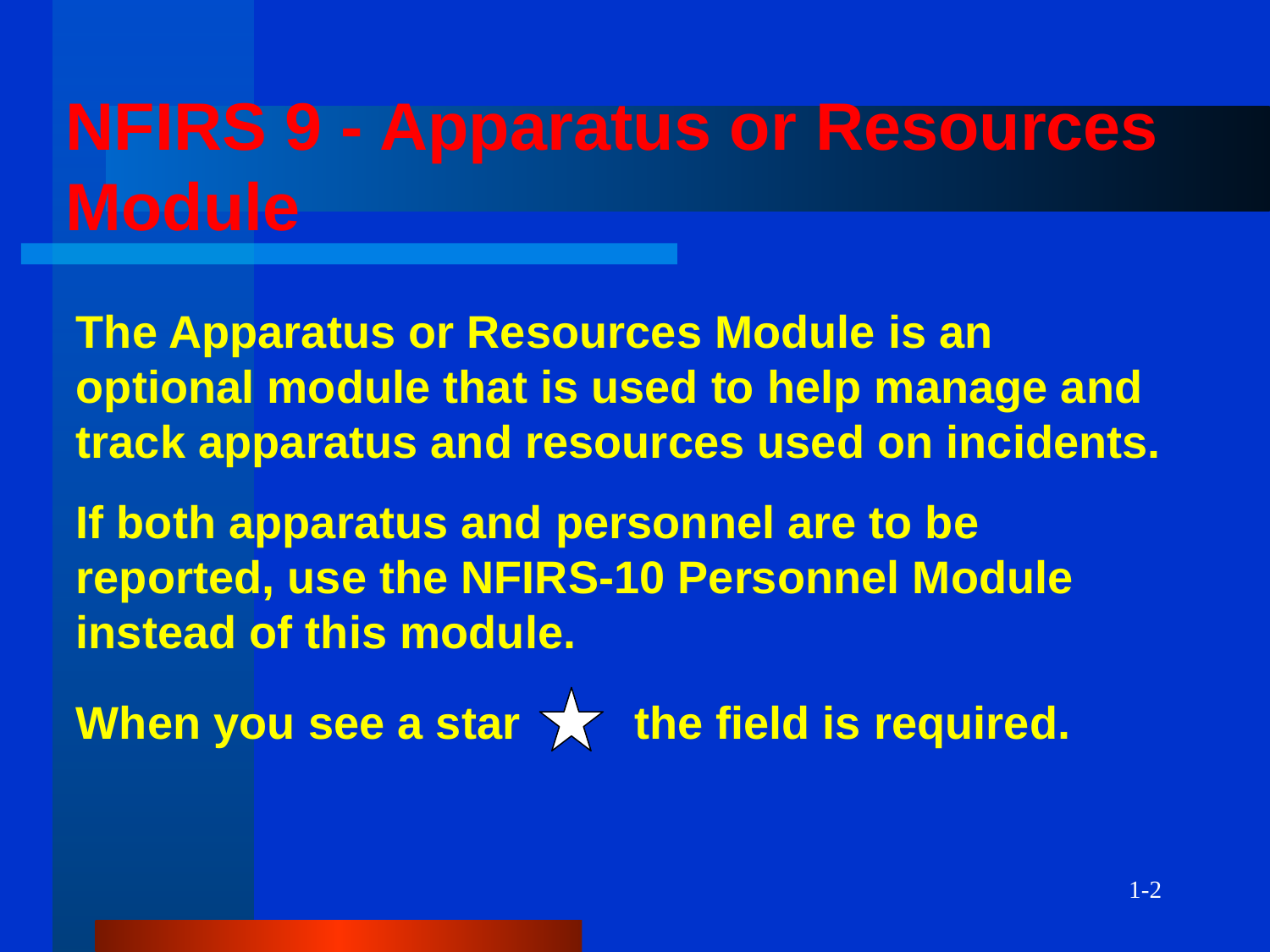

# NFIRS 9 - Apparatus or Resources Module
The Apparatus or Resources Module is an optional module that is used to help manage and track apparatus and resources used on incidents.

If both apparatus and personnel are to be reported, use the NFIRS-10 Personnel Module instead of this module.
When you see a star         the field is required.

1-2